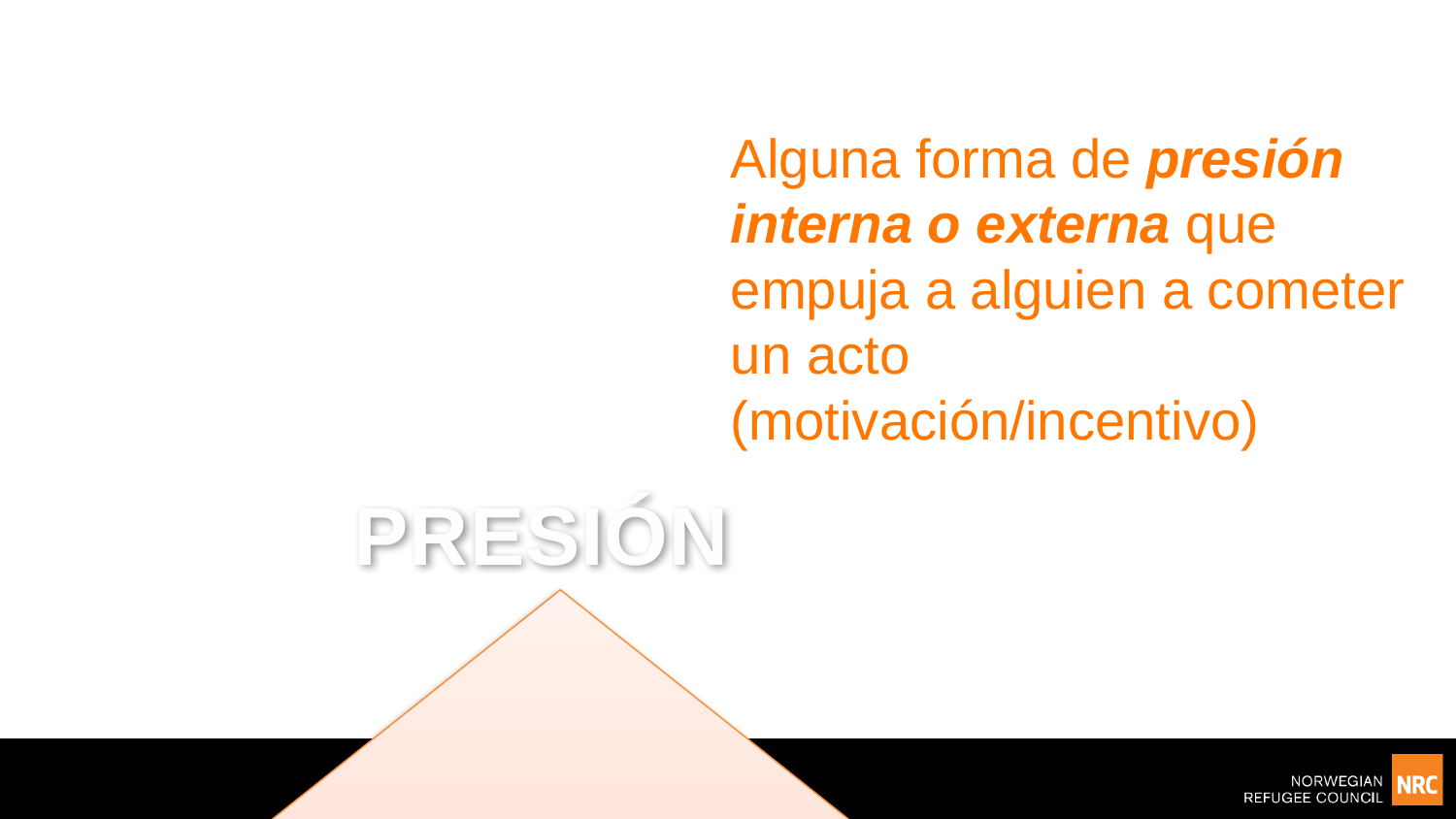

Alguna forma de presión interna o externa que empuja a alguien a cometer un acto (motivación/incentivo)
PRESIÓN